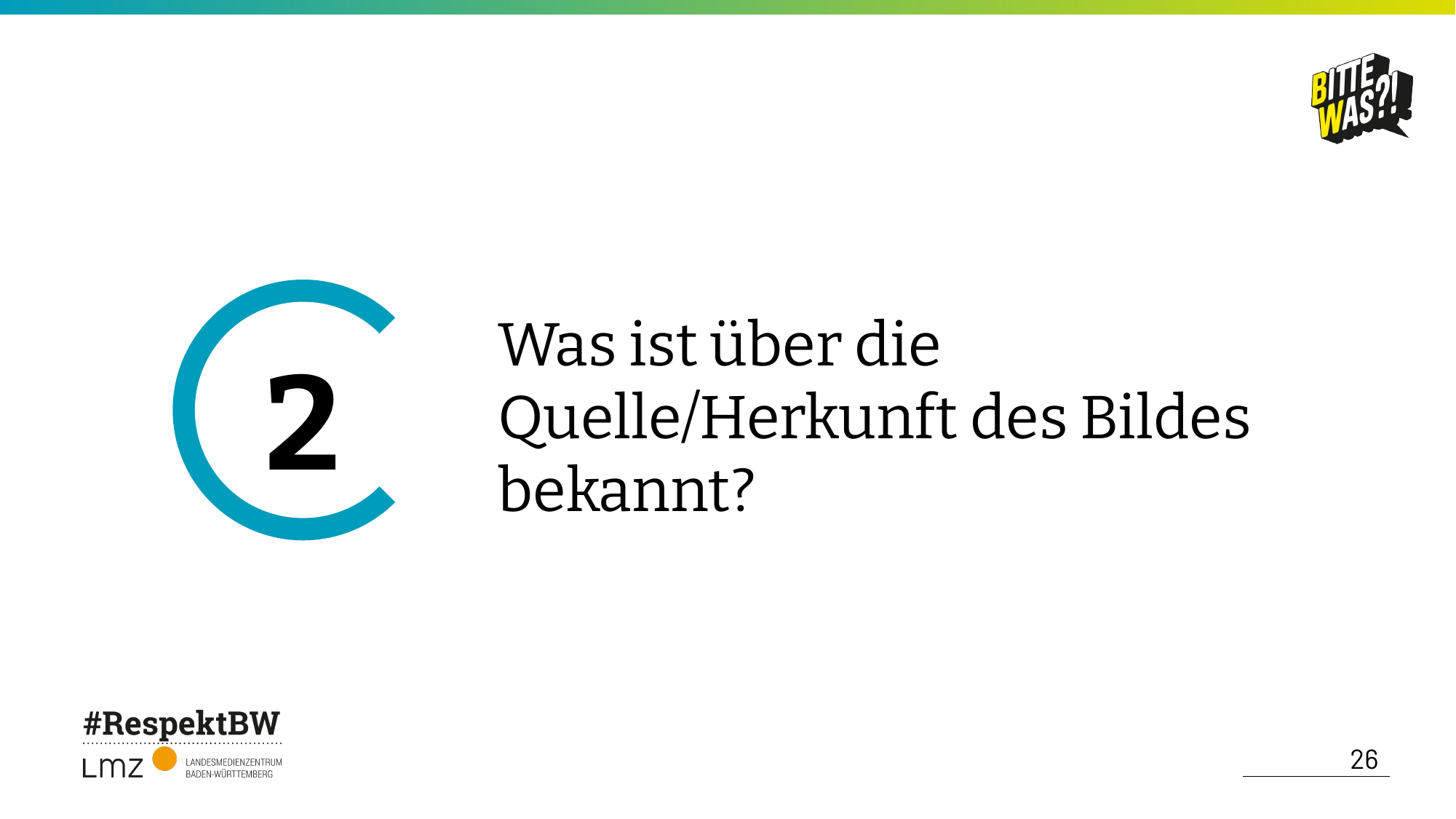

Was ist über die Quelle/Herkunft des Bildes bekannt?

2
26